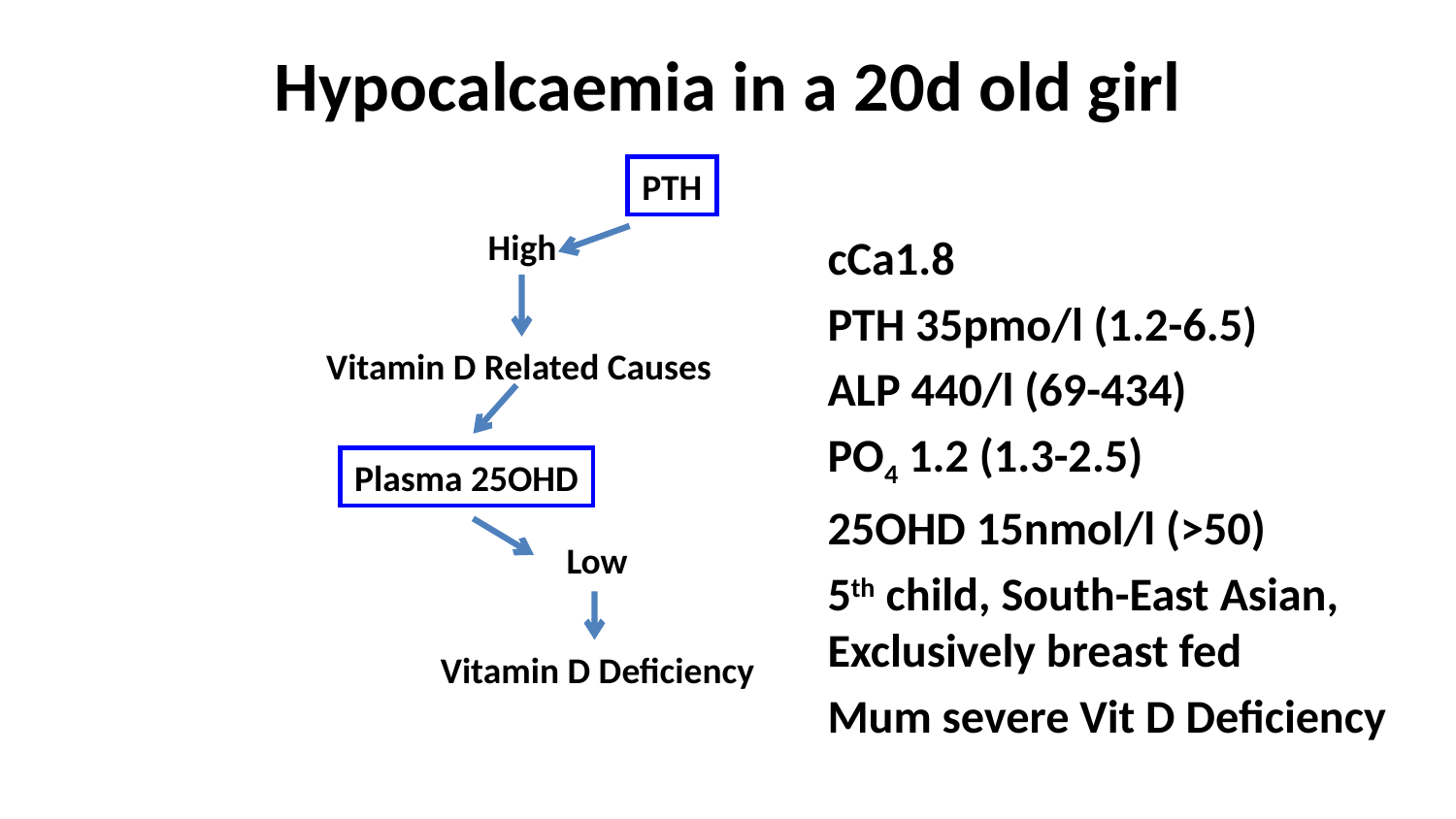

Hypocalcaemia in a 20d old girl
PTH
High
cCa1.8
PTH 35pmo/l (1.2-6.5)
ALP 440/l (69-434)
PO4 1.2 (1.3-2.5)
25OHD 15nmol/l (>50)
5th child, South-East Asian, Exclusively breast fed
Mum severe Vit D Deficiency

Vitamin D Related Causes

Plasma 25OHD

Low

Vitamin D Deficiency